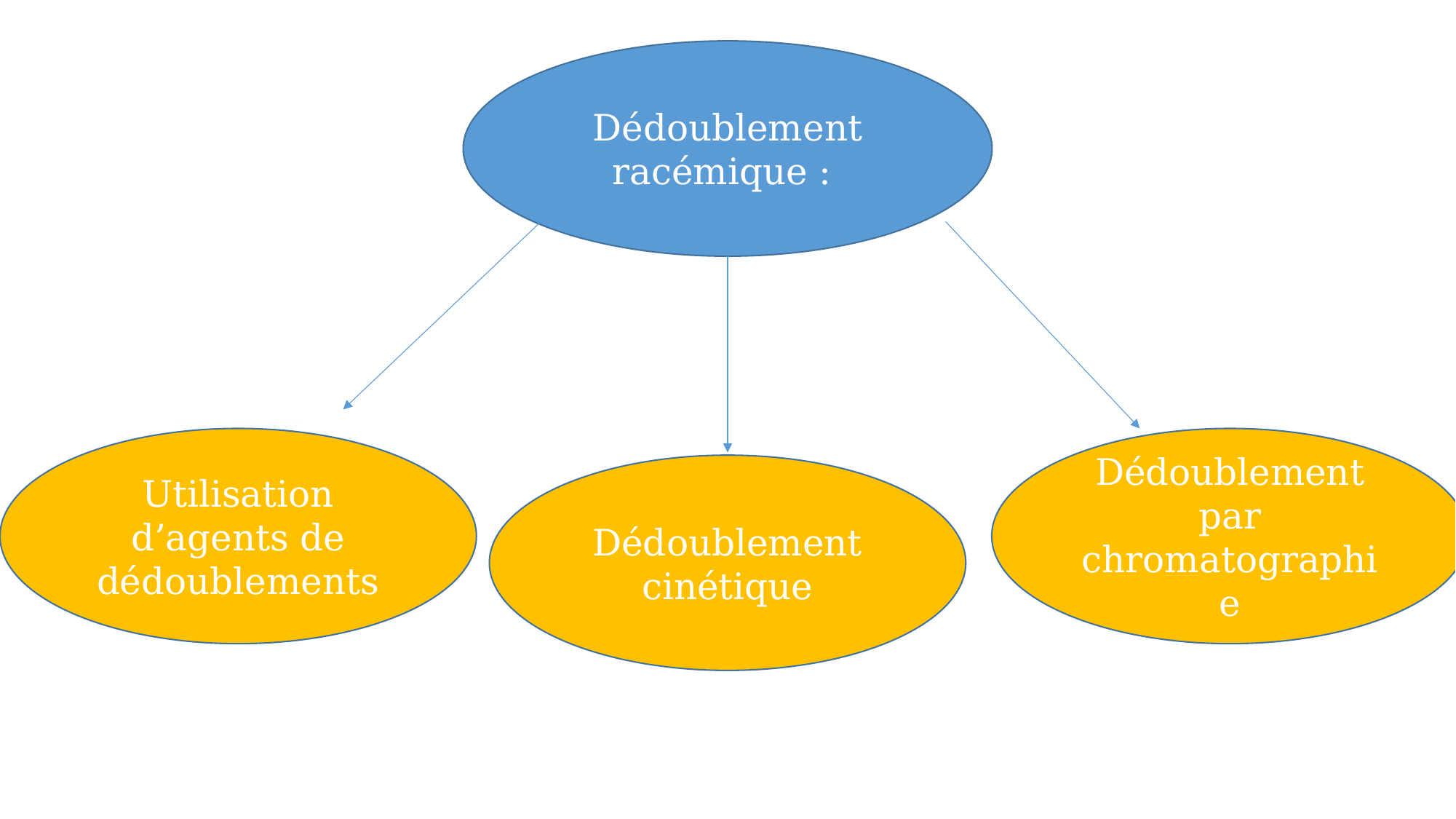

Dédoublement racémique :
Utilisation d’agents de dédoublements
Dédoublement par chromatographie
Dédoublement cinétique